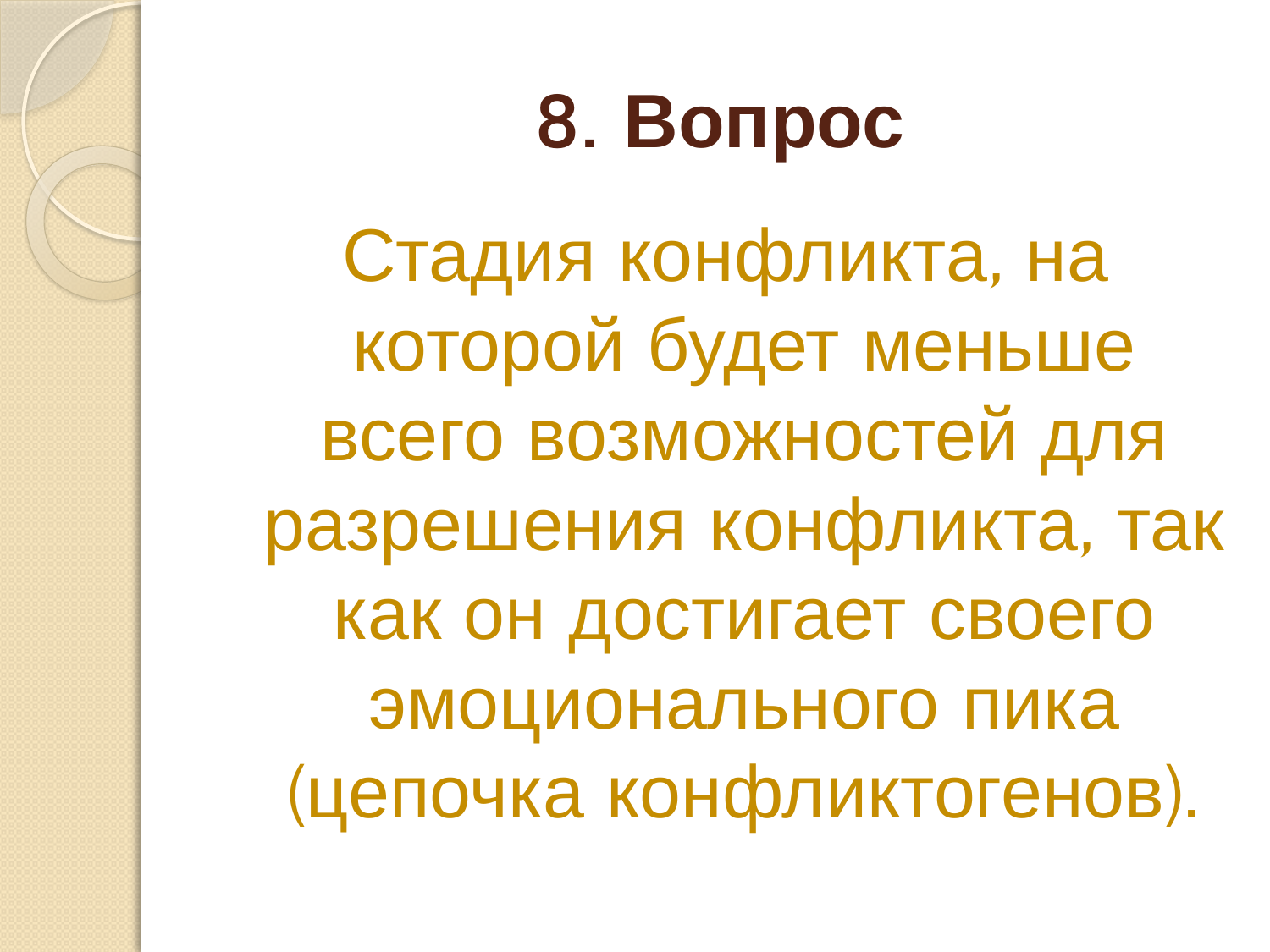

# 8. Вопрос
Стадия конфликта, на которой будет меньше всего возможностей для разрешения конфликта, так как он достигает своего эмоционального пика (цепочка конфликтогенов).